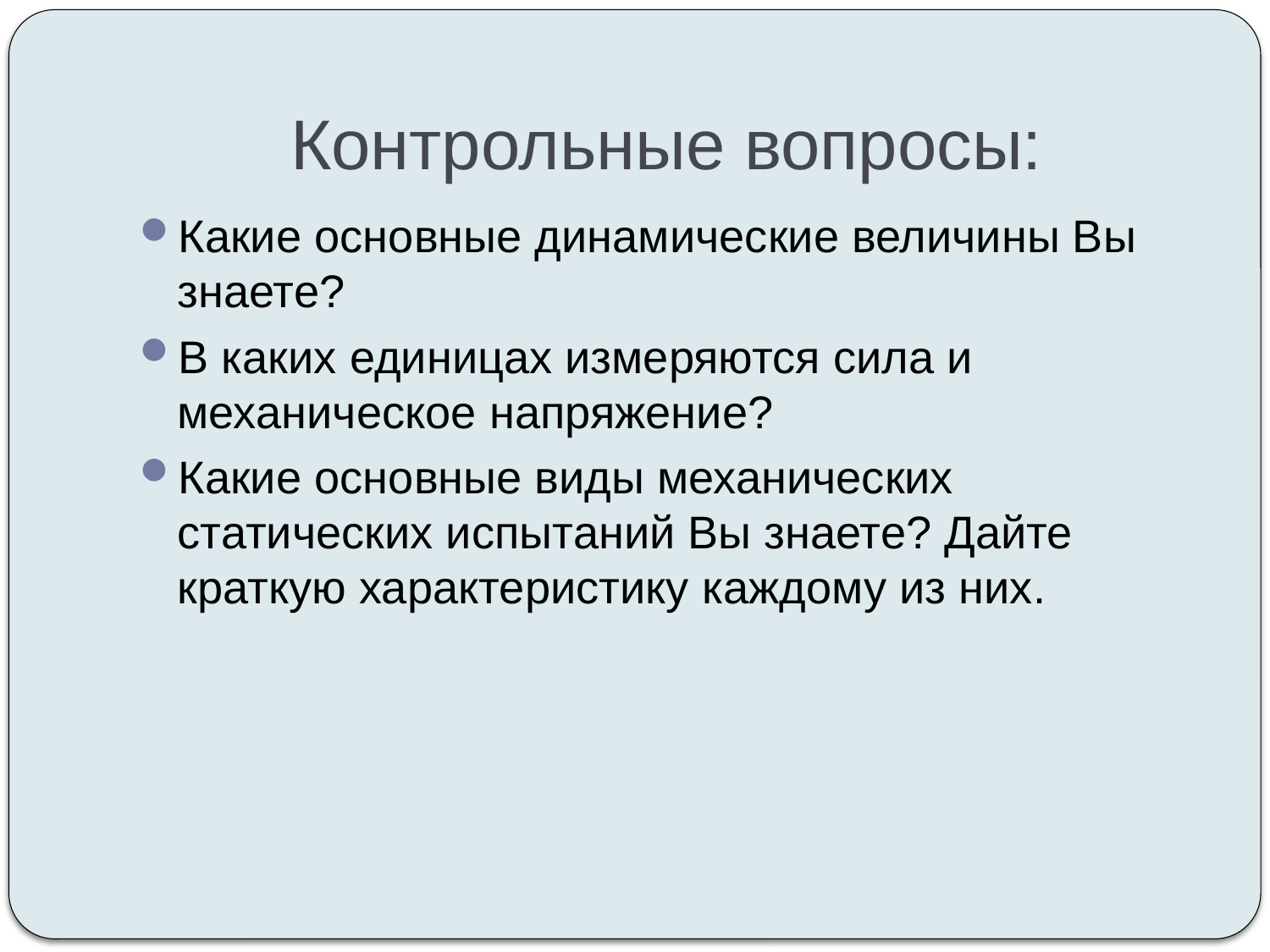

# Контрольные вопросы:
Какие основные динамические величины Вы знаете?
В каких единицах измеряются сила и механическое напряжение?
Какие основные виды механических статических испытаний Вы знаете? Дайте краткую характеристику каждому из них.